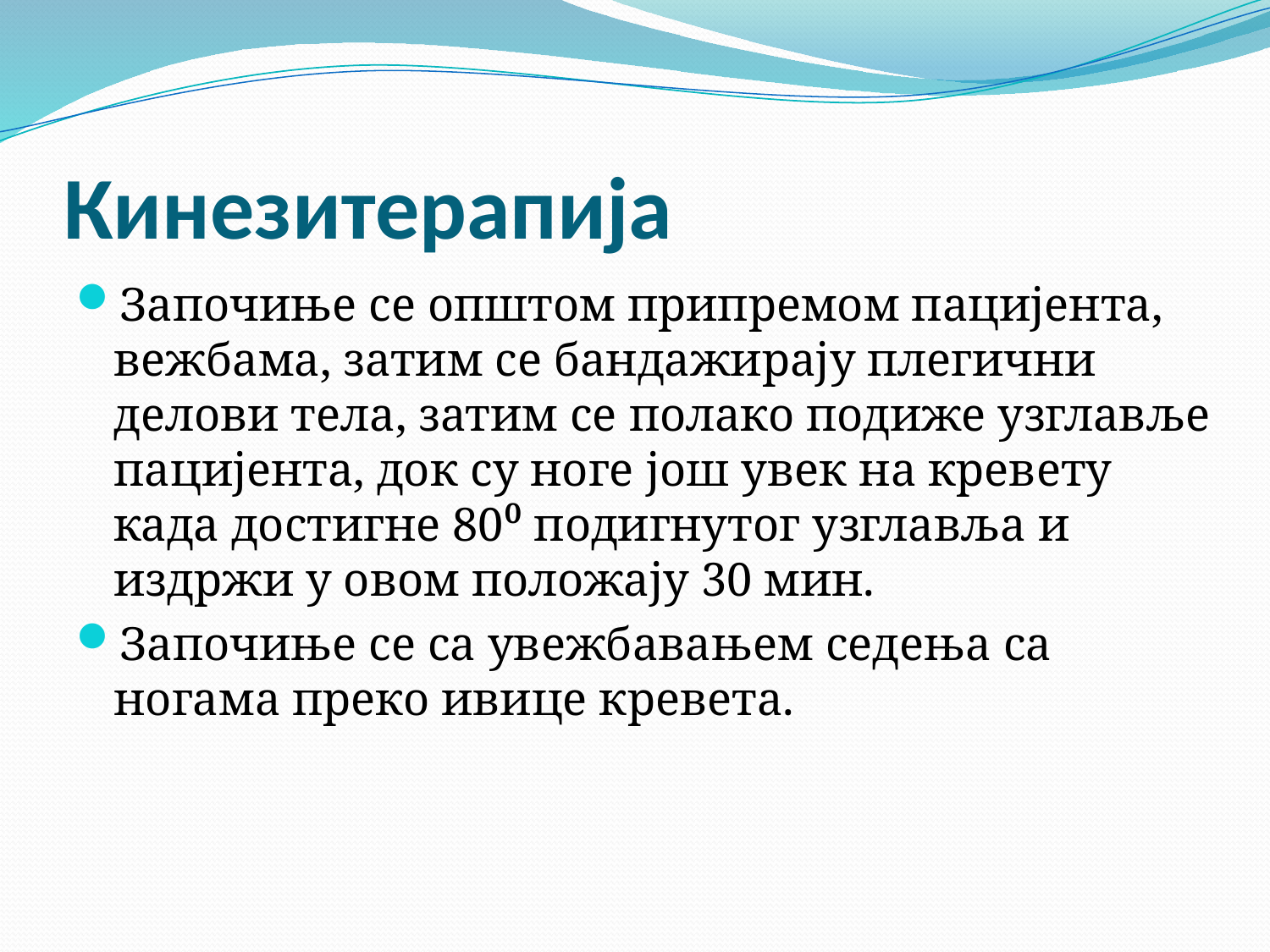

# Кинезитерапија
Започиње се општом припремом пацијента, вежбама, затим се бандажирају плегични делови тела, затим се полако подиже узглавље пацијента, док су ноге још увек на кревету када достигне 80⁰ подигнутог узглавља и издржи у овом положају 30 мин.
Започиње се са увежбавањем седења са ногама преко ивице кревета.